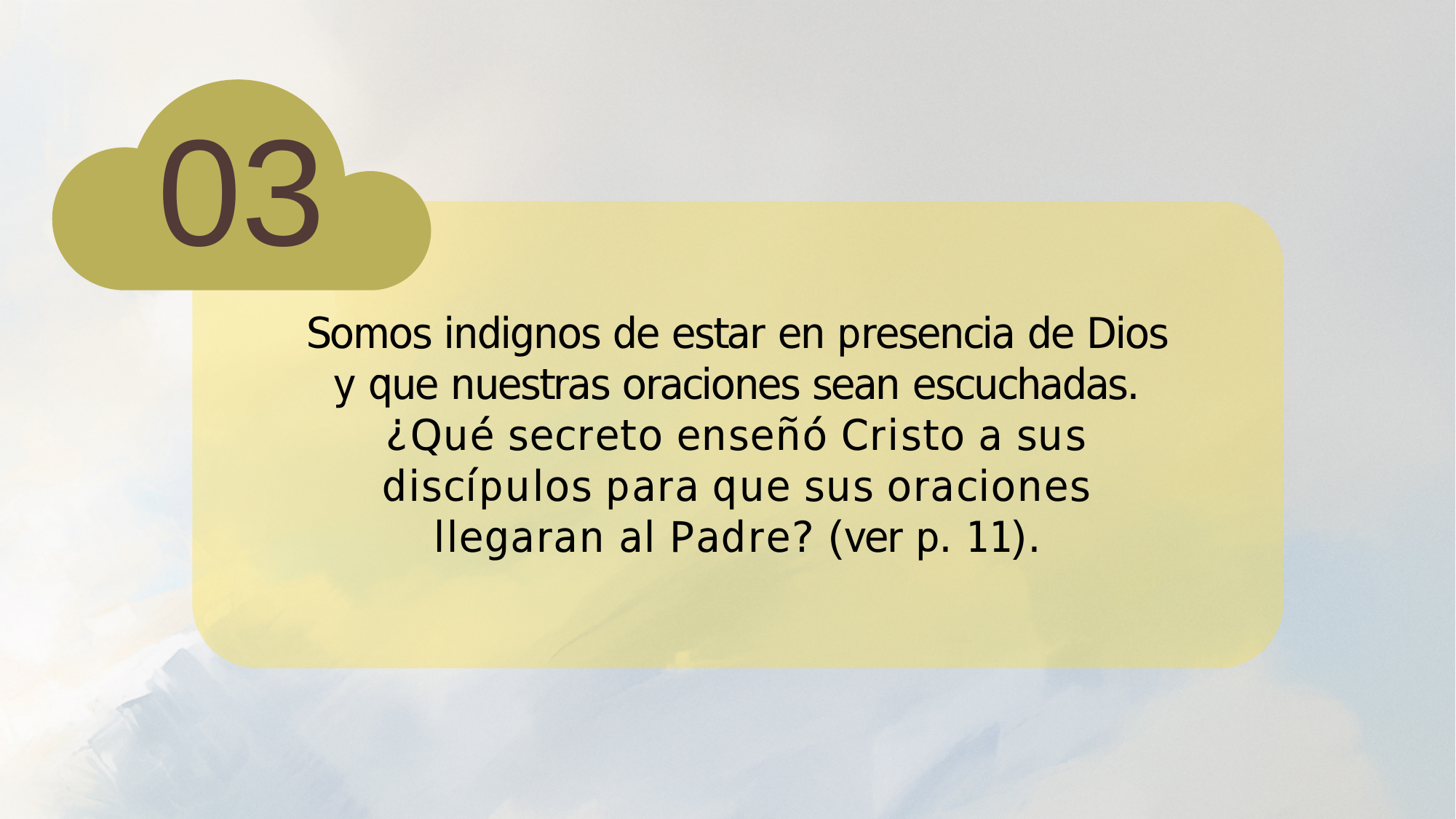

03

Somos indignos de estar en presencia de Dios y que nuestras oraciones sean escuchadas. ¿Qué secreto enseñó Cristo a sus discípulos para que sus oraciones llegaran al Padre? (ver p. 11).